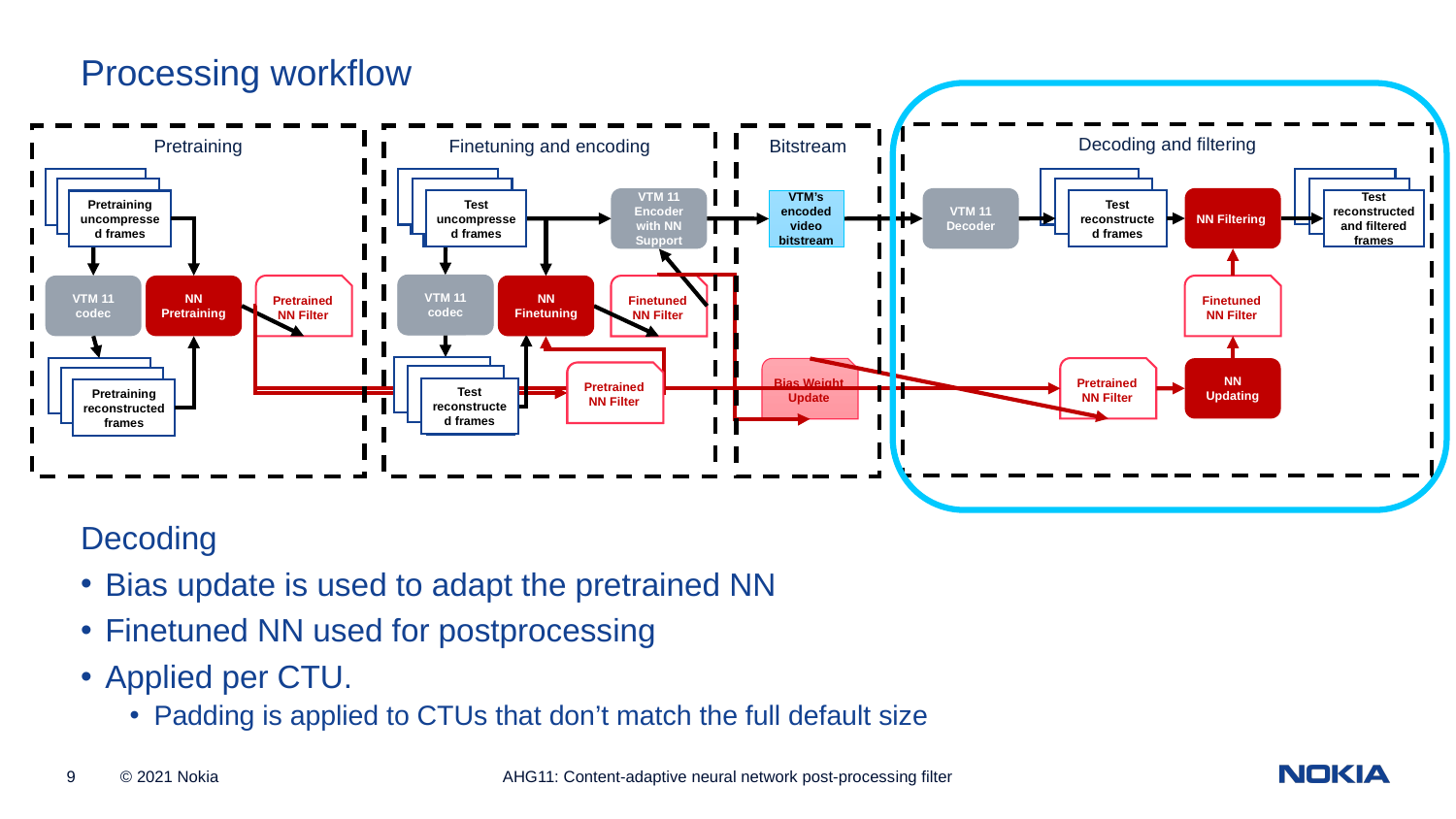

Processing workflow

Decoding and filtering
Pretraining
Finetuning and encoding
Bitstream

Test reconstructed and filtered frames

Test reconstructed frames

Test uncompressed frames

Pretraining uncompressed frames

Test uncompressed frames
NN Filtering
VTM 11 Decoder
VTM 11 Encoder with NN Support
VTM’s encoded video bitstream
VTM 11 codec
VTM 11 codec
NN Finetuning
Pretrained NN Filter
Finetuned NN Filter
VTM 11 codec
NN Pretraining
NN Finetuning
Finetuned NN Filter

Test reconstructed frames

Test reconstructed frames

Pretraining reconstructed frames
Pretrained NN Filter
NN Updating
Bias Weight Update
Pretrained NN Filter
Pretrained NN Filter
Decoding
Bias update is used to adapt the pretrained NN
Finetuned NN used for postprocessing
Applied per CTU.
Padding is applied to CTUs that don’t match the full default size

AHG11: Content-adaptive neural network post-processing filter